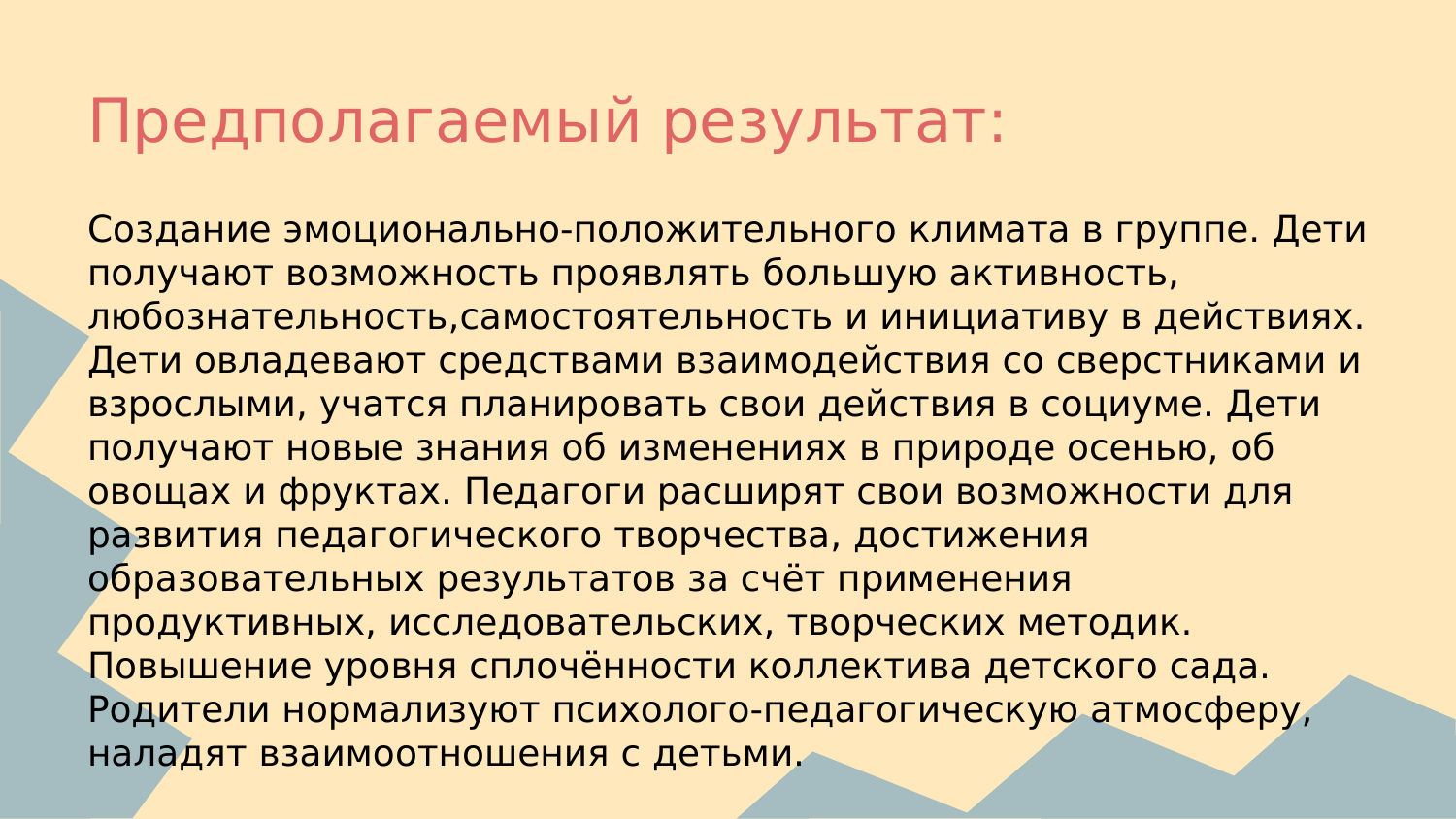

# Предполагаемый результат:
Создание эмоционально-положительного климата в группе. Дети получают возможность проявлять большую активность, любознательность,самостоятельность и инициативу в действиях. Дети овладевают средствами взаимодействия со сверстниками и взрослыми, учатся планировать свои действия в социуме. Дети получают новые знания об изменениях в природе осенью, об овощах и фруктах. Педагоги расширят свои возможности для развития педагогического творчества, достижения образовательных результатов за счёт применения продуктивных, исследовательских, творческих методик. Повышение уровня сплочённости коллектива детского сада. Родители нормализуют психолого-педагогическую атмосферу, наладят взаимоотношения с детьми.